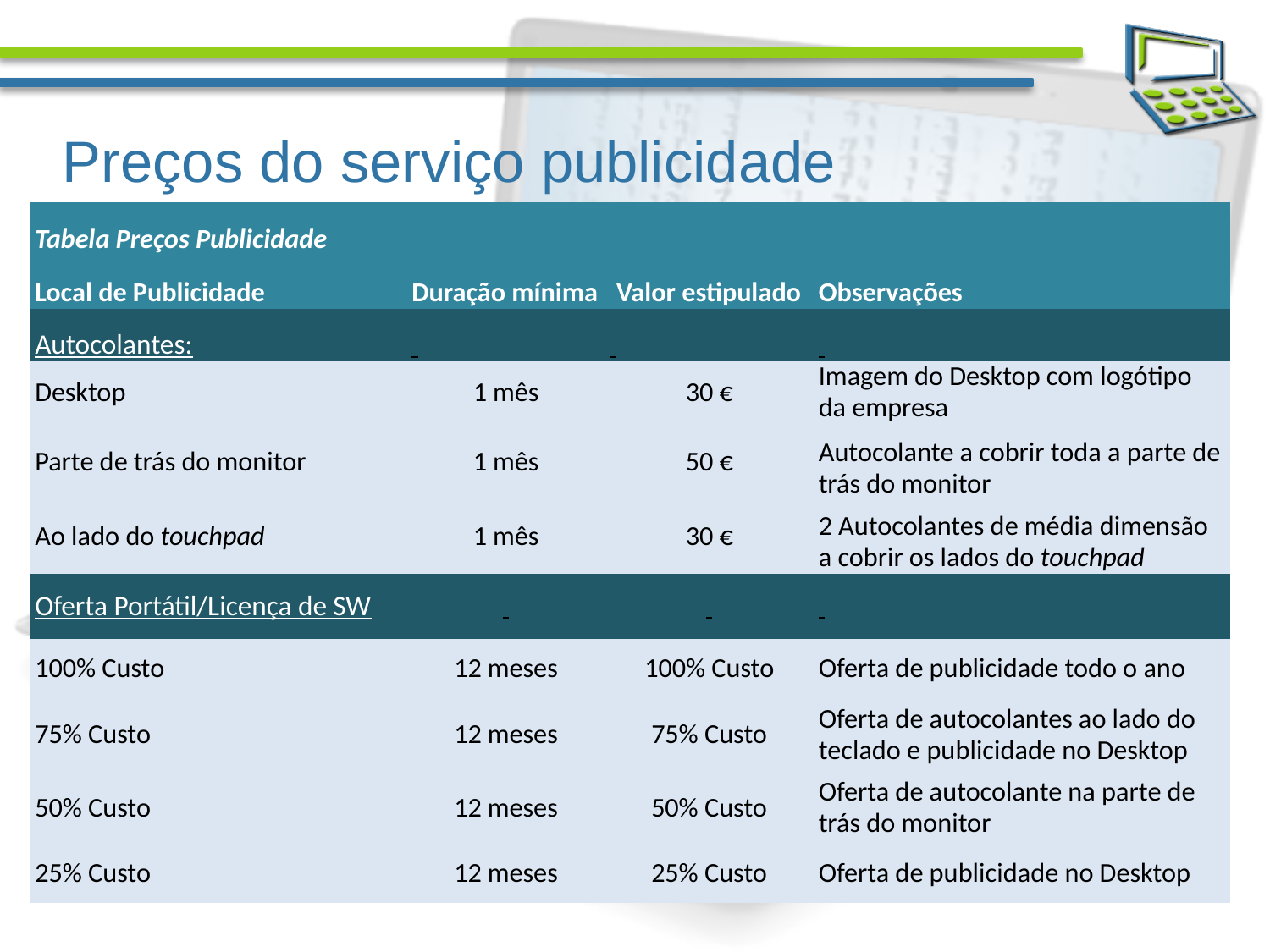

# Preços do serviço publicidade
| Tabela Preços Publicidade |  |  |  |
| --- | --- | --- | --- |
| Local de Publicidade | Duração mínima | Valor estipulado | Observações |
| Autocolantes: |  |  |  |
| Desktop | 1 mês | 30 € | Imagem do Desktop com logótipo da empresa |
| Parte de trás do monitor | 1 mês | 50 € | Autocolante a cobrir toda a parte de trás do monitor |
| Ao lado do touchpad | 1 mês | 30 € | 2 Autocolantes de média dimensão a cobrir os lados do touchpad |
| Oferta Portátil/Licença de SW |  |  |  |
| 100% Custo | 12 meses | 100% Custo | Oferta de publicidade todo o ano |
| 75% Custo | 12 meses | 75% Custo | Oferta de autocolantes ao lado do teclado e publicidade no Desktop |
| 50% Custo | 12 meses | 50% Custo | Oferta de autocolante na parte de trás do monitor |
| 25% Custo | 12 meses | 25% Custo | Oferta de publicidade no Desktop |